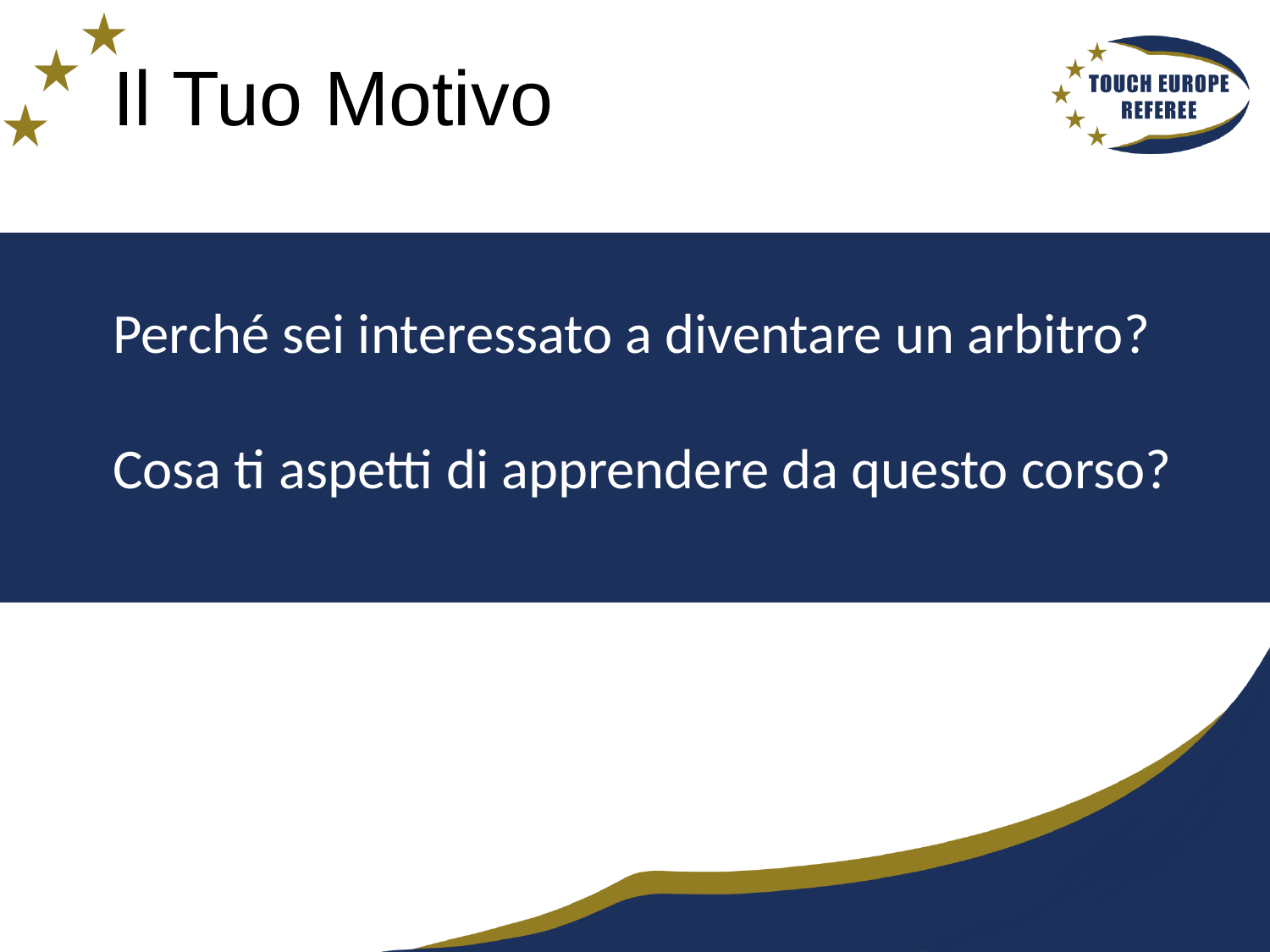

# Il Tuo Motivo
Perché sei interessato a diventare un arbitro?
Cosa ti aspetti di apprendere da questo corso?